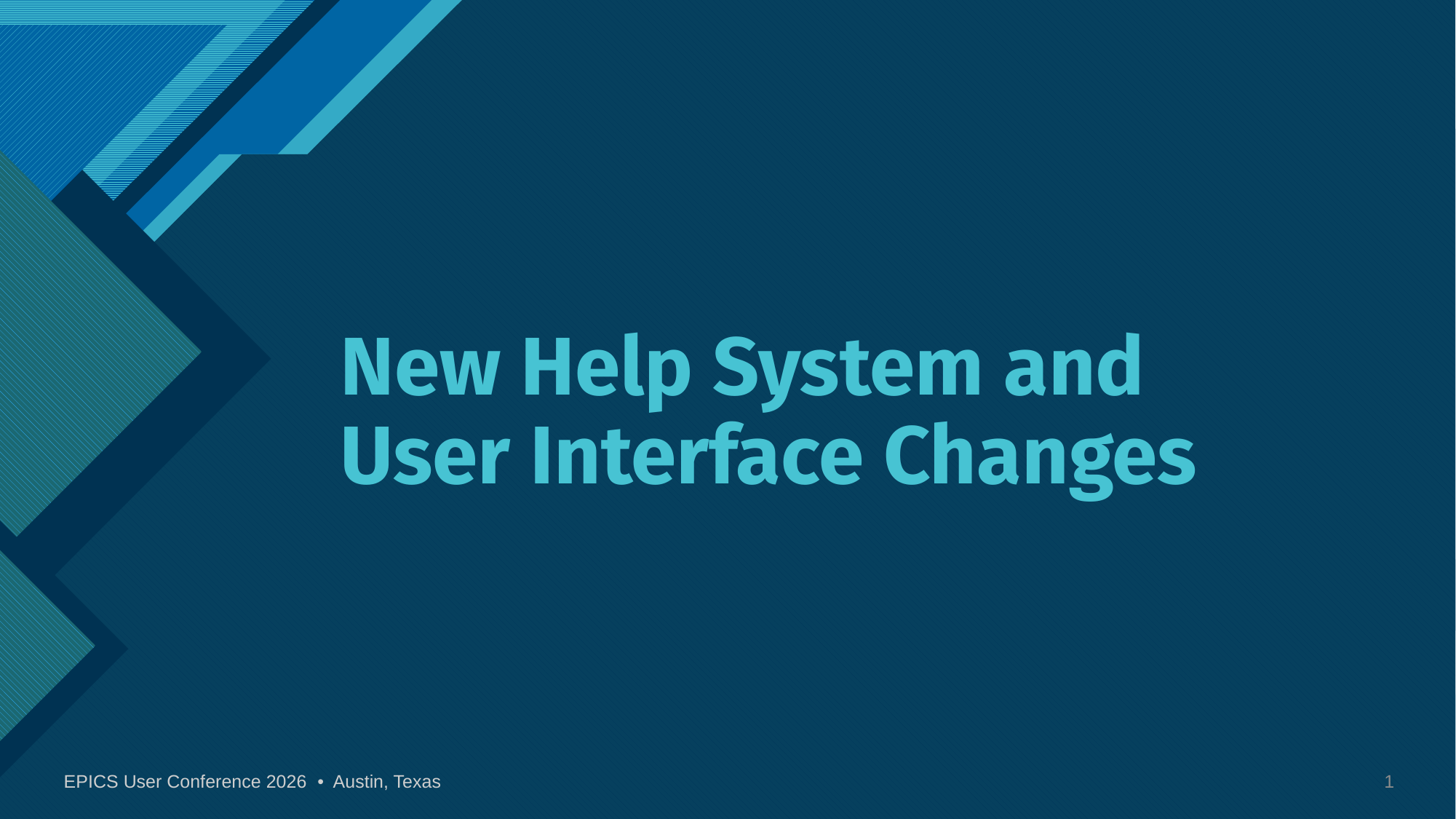

# New Help System and User Interface Changes

EPICS User Conference 2026  •  Austin, Texas
1